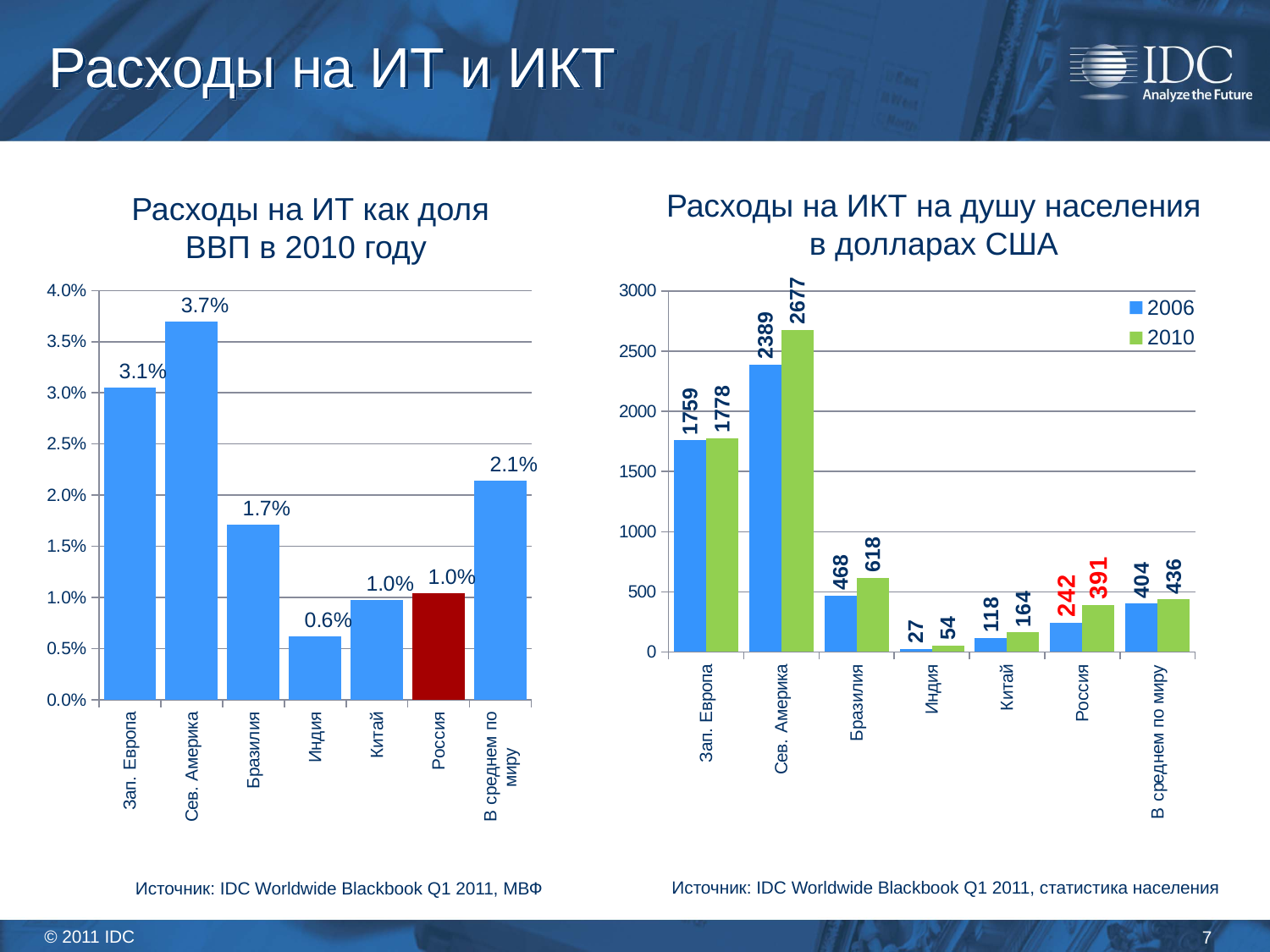

# Расходы на ИТ и ИКТ
Расходы на ИКТ на душу населения
в долларах США
Расходы на ИТ как доля ВВП в 2010 году

### Chart

| Category | 2006 | 2010 |
|---|---|---|
| Зап. Европа | 1758.8739188190625 | 1777.8733417644876 |
| Сев. Америка | 2389.3855559146486 | 2677.0265803227326 |
| Бразилия | 468.28788142942045 | 617.8363563111185 |
| Индия | 27.361400591014092 | 54.028189532924685 |
| Китай | 117.72360190367478 | 164.462239346012 |
| Россия | 241.95560220095118 | 391.41393356309175 |
| В среднем по миру | 404.27314017692254 | 435.659337047348 |

### Chart

| Category | Column1 | Column1 |
|---|---|---|
| Зап. Европа | 0.0305151668540034 | 0.0305151668540034 |
| Сев. Америка | 0.036960216678238754 | 0.036960216678238754 |
| Бразилия | 0.017133992562653497 | 0.017133992562653497 |
| Индия | 0.006236478511727772 | 0.006236478511727772 |
| Китай | 0.009797164210657175 | 0.009797164210657175 |
| Россия | 0.010405659614362864 | 0.010405659614362864 |
| В среднем по миру | 0.021441809186041237 | 0.021441809186041237 |
Источник: IDC Worldwide Blackbook Q1 2011, статистика населения
Источник: IDC Worldwide Blackbook Q1 2011, МВФ